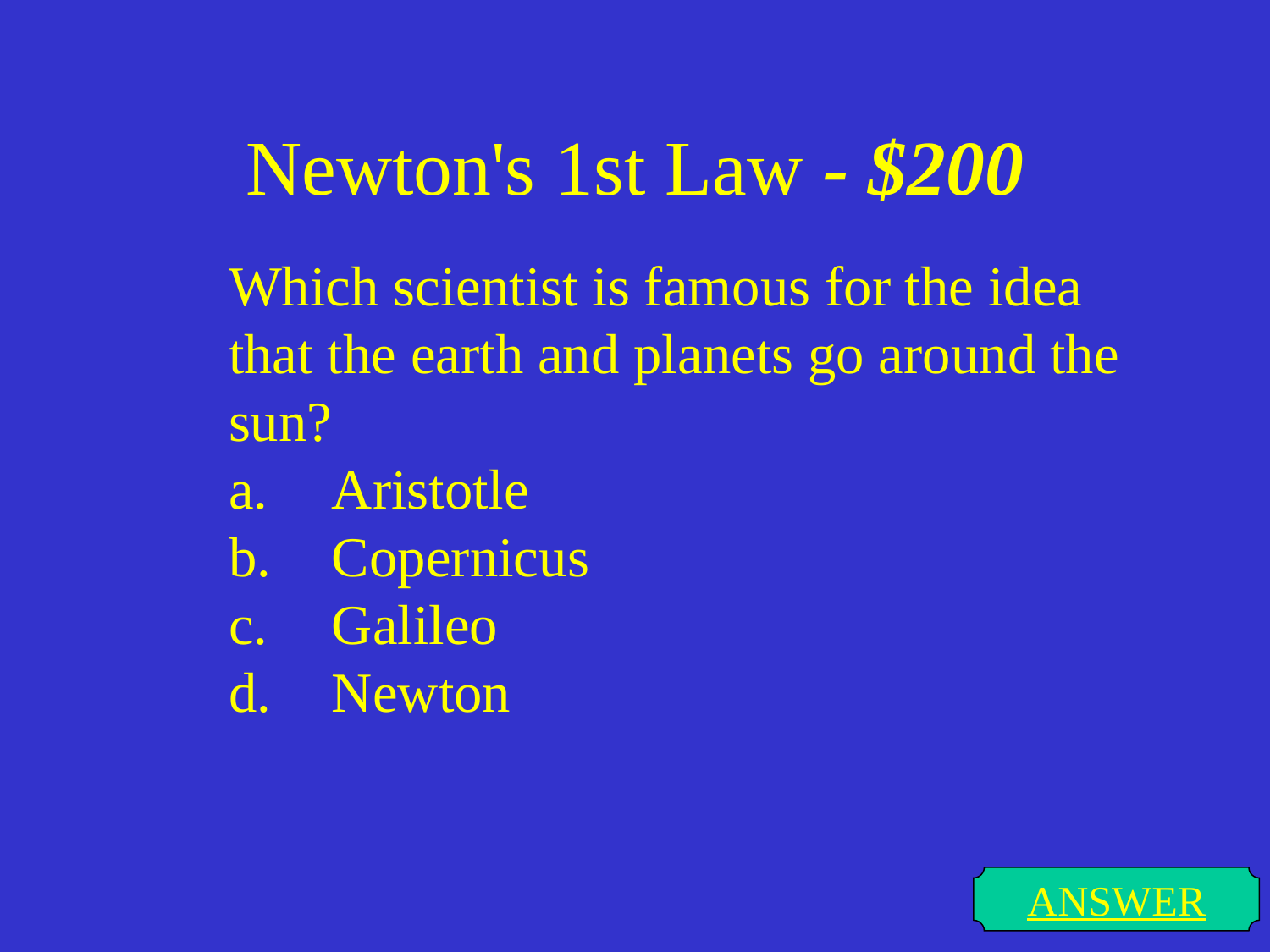

# Newton's 1st Law - $200
Which scientist is famous for the idea that the earth and planets go around the sun?
Aristotle
Copernicus
Galileo
Newton

ANSWER